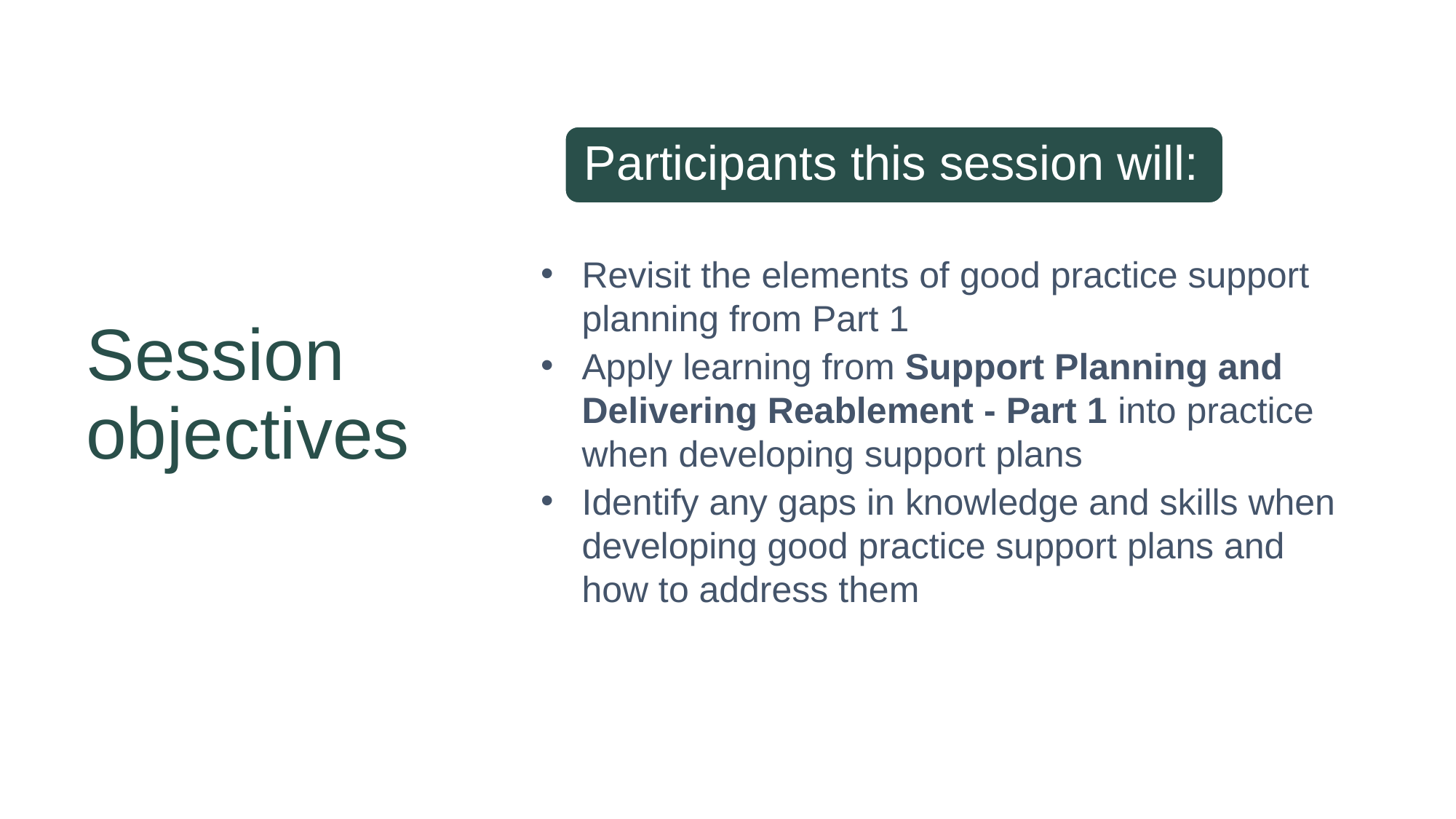

# Session objectives
Participants this session will:
Revisit the elements of good practice support planning from Part 1
Apply learning from Support Planning and Delivering Reablement - Part 1 into practice when developing support plans
Identify any gaps in knowledge and skills when developing good practice support plans and how to address them